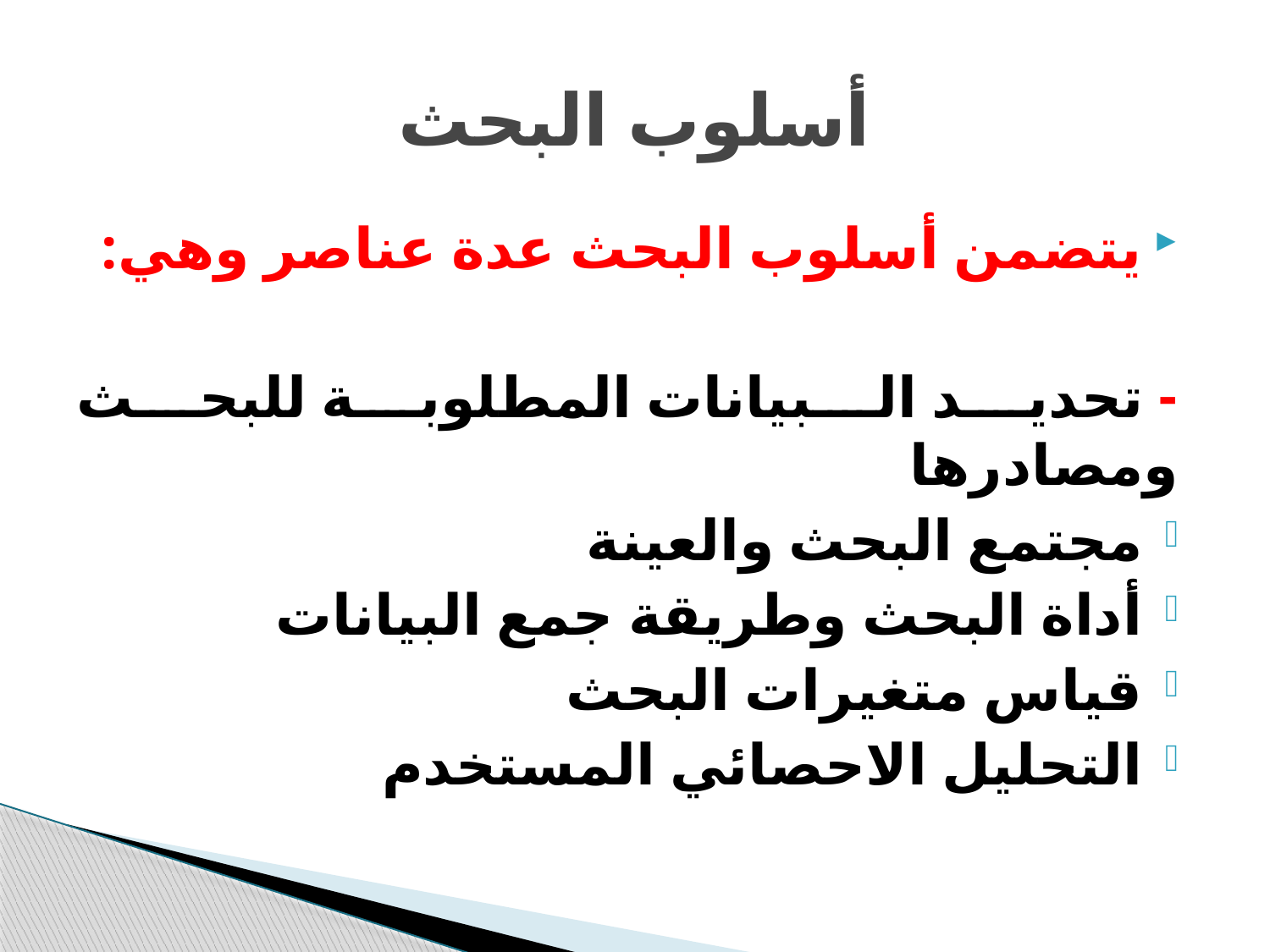

# أسلوب البحث
يتضمن أسلوب البحث عدة عناصر وهي:

- تحديد البيانات المطلوبة للبحث ومصادرها
مجتمع البحث والعينة
أداة البحث وطريقة جمع البيانات
قياس متغيرات البحث
التحليل الاحصائي المستخدم